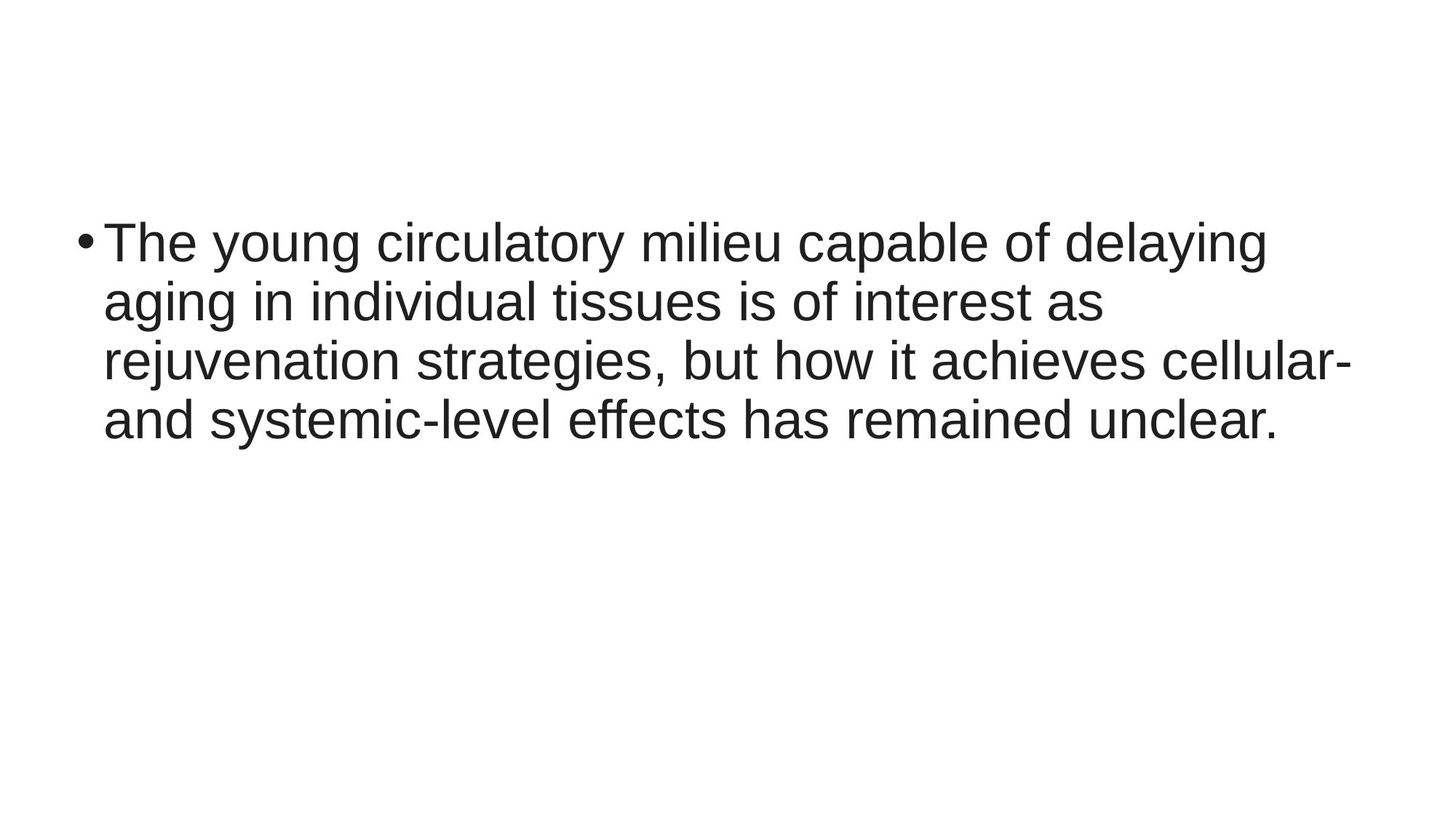

#
The young circulatory milieu capable of delaying aging in individual tissues is of interest as rejuvenation strategies, but how it achieves cellular- and systemic-level effects has remained unclear.